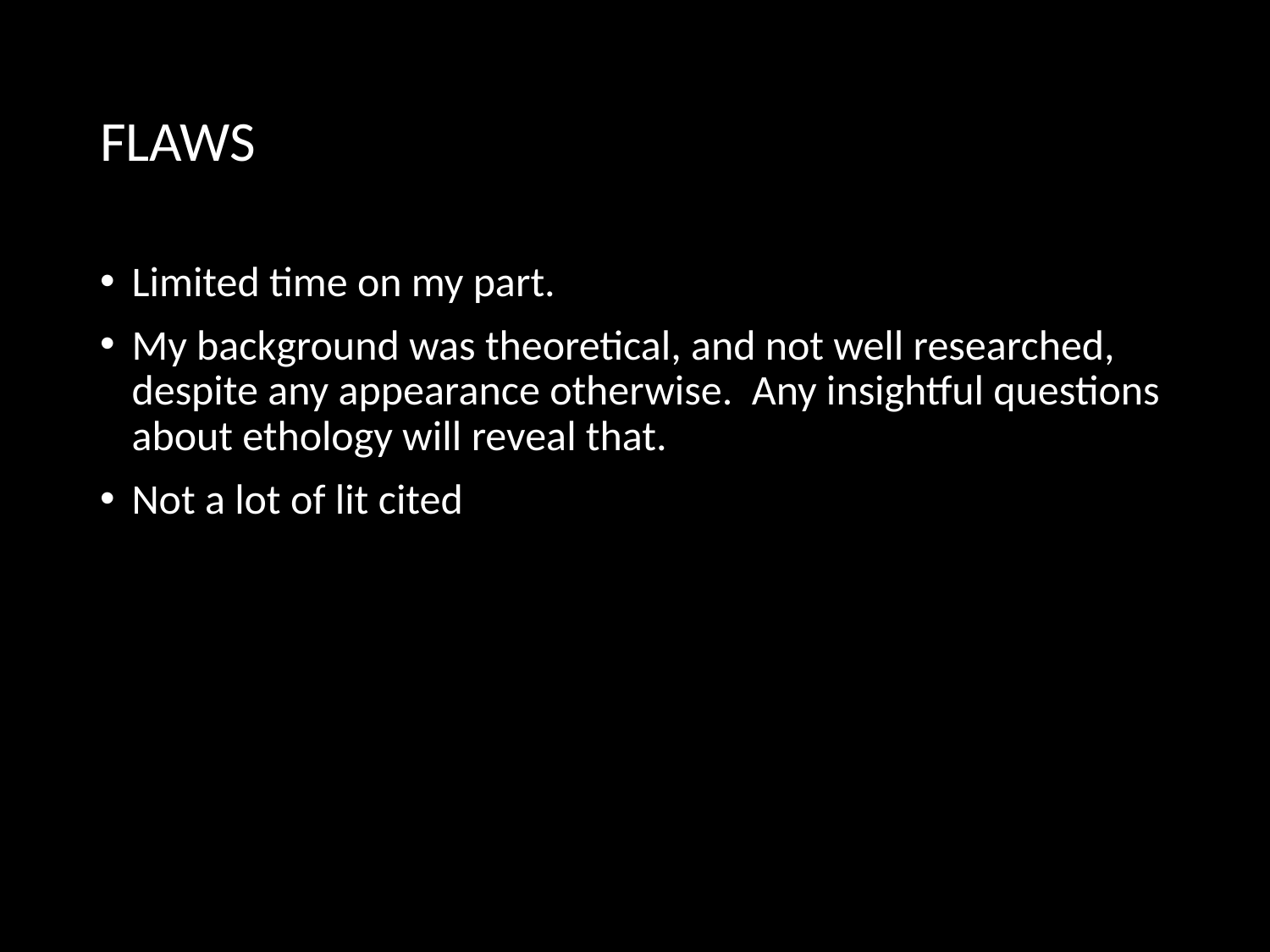

# FLAWS
Limited time on my part.
My background was theoretical, and not well researched, despite any appearance otherwise.  Any insightful questions about ethology will reveal that.
Not a lot of lit cited